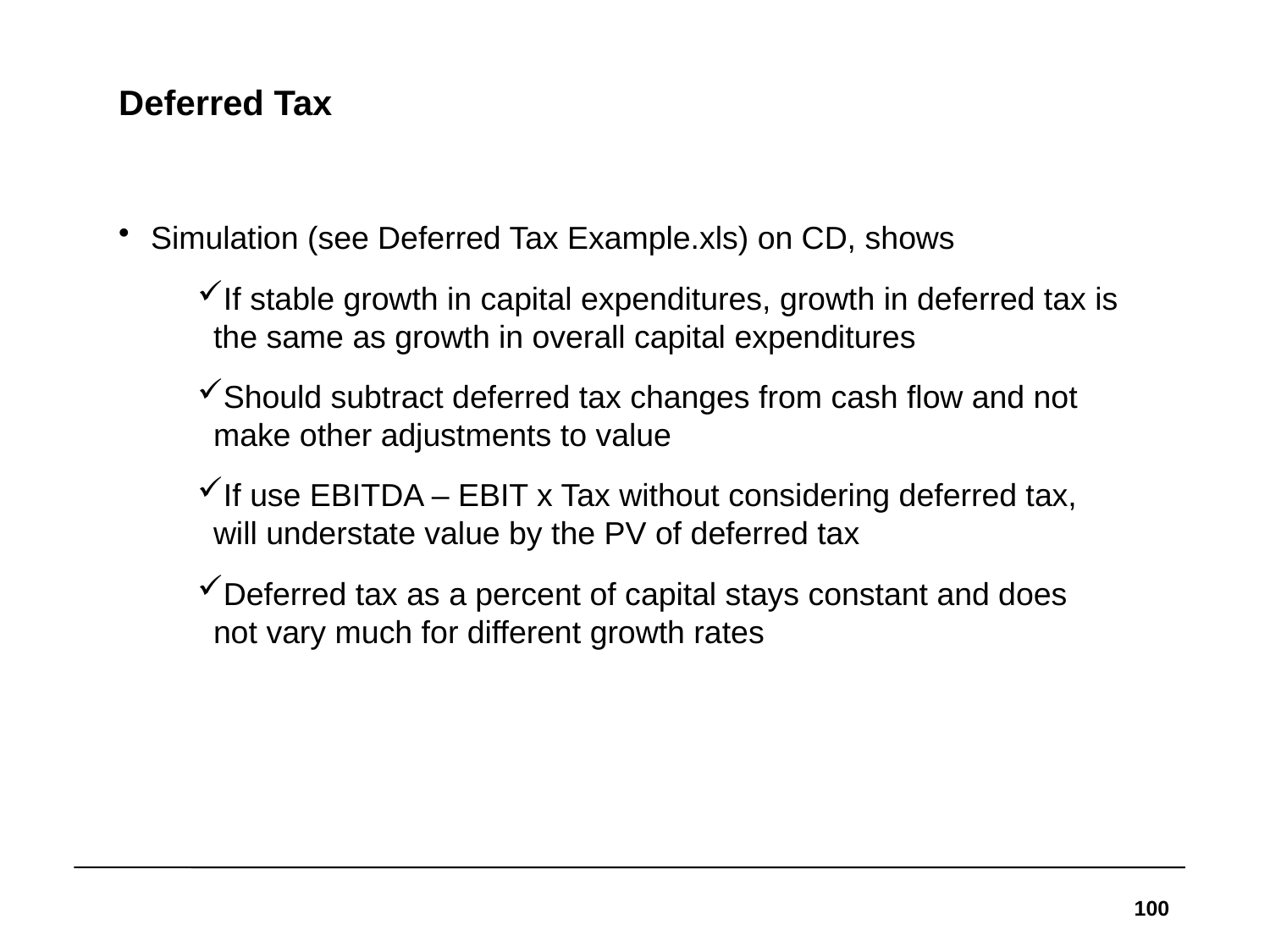

# Deferred Tax
Simulation (see Deferred Tax Example.xls) on CD, shows
If stable growth in capital expenditures, growth in deferred tax is the same as growth in overall capital expenditures
Should subtract deferred tax changes from cash flow and not make other adjustments to value
If use EBITDA – EBIT x Tax without considering deferred tax, will understate value by the PV of deferred tax
Deferred tax as a percent of capital stays constant and does not vary much for different growth rates